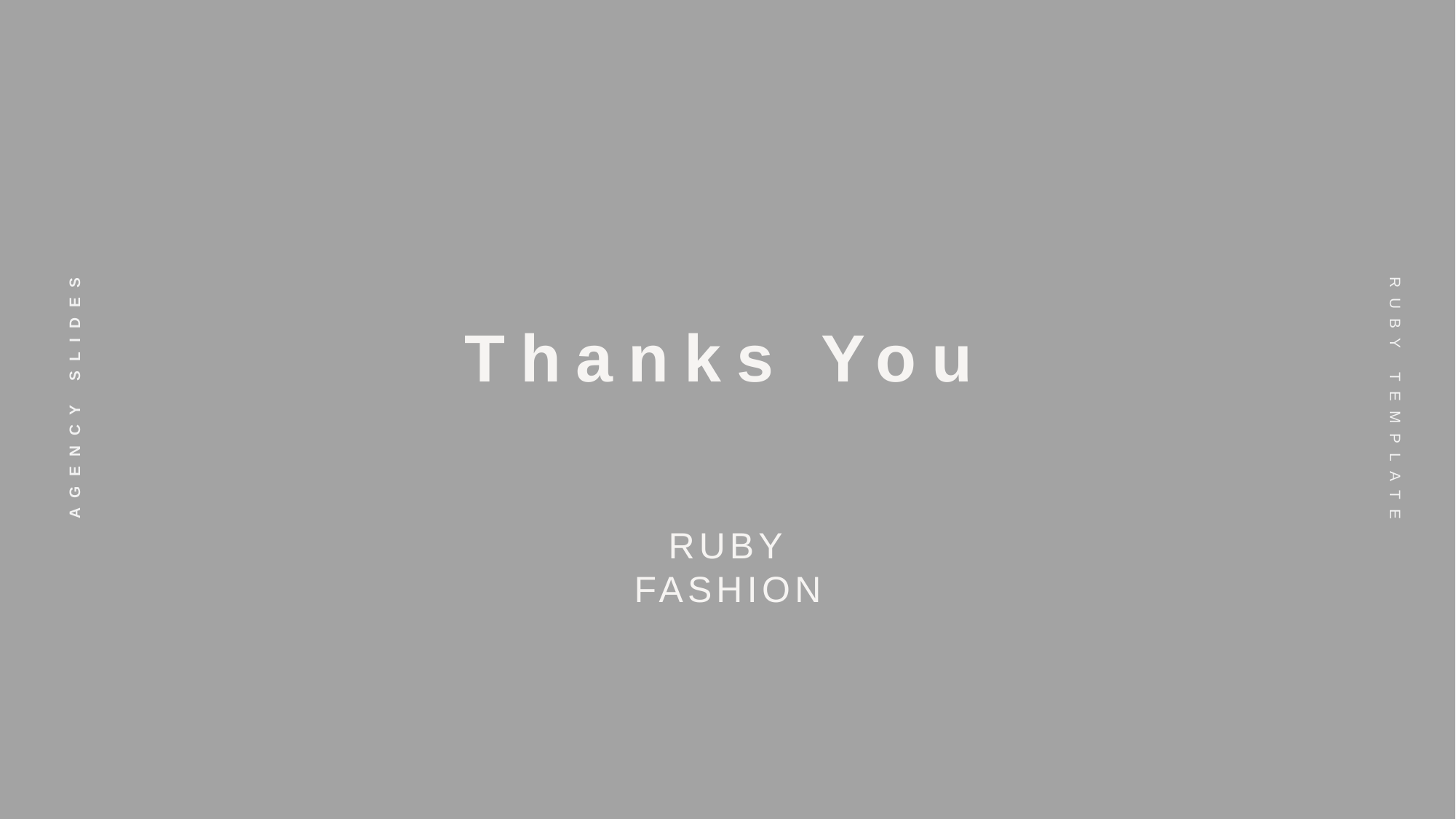

Thanks You
RUBY TEMPLATE
AGENCY SLIDES
RUBY FASHION